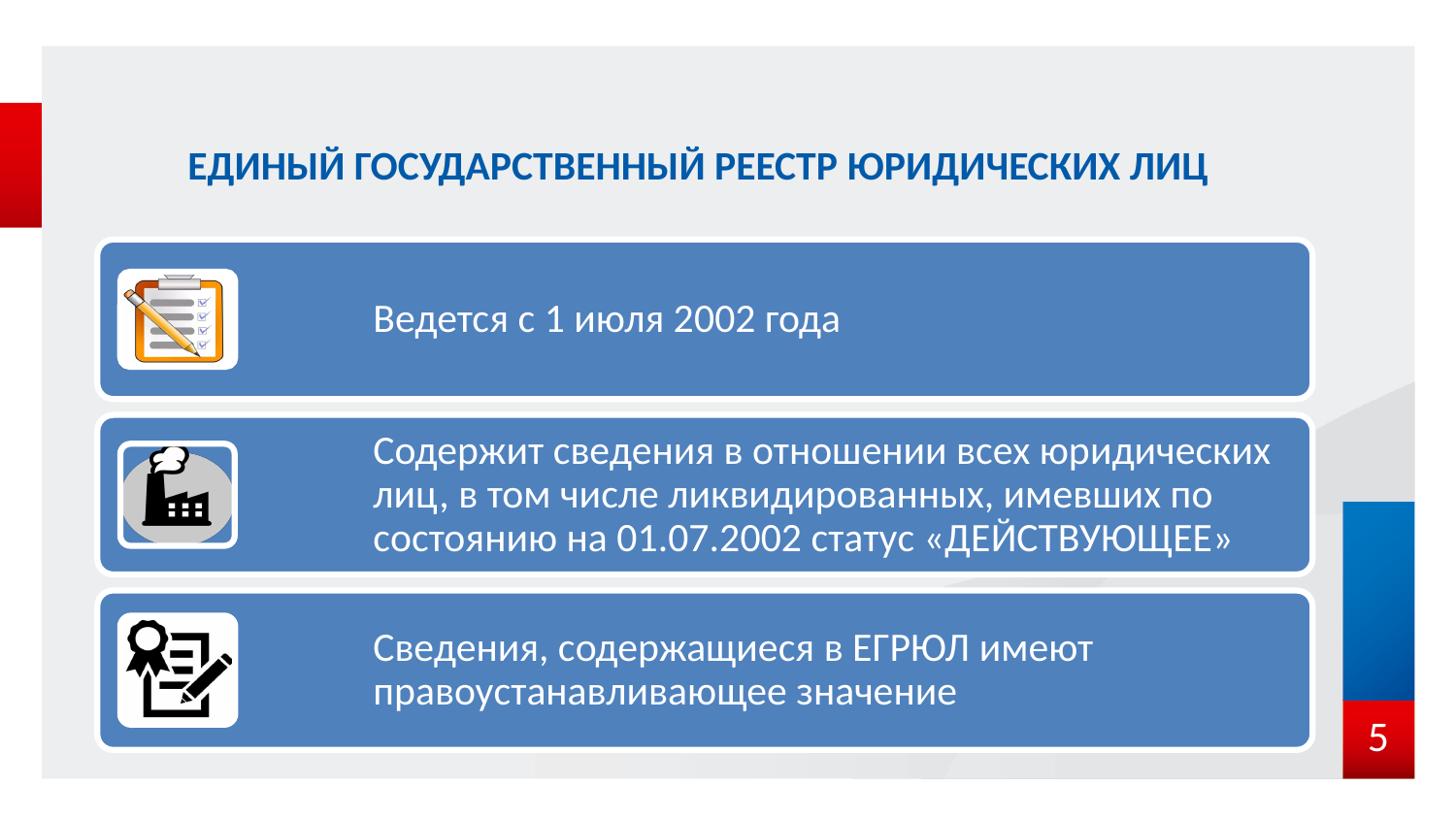

# ЕДИНЫЙ ГОСУДАРСТВЕННЫЙ РЕЕСТР ЮРИДИЧЕСКИХ ЛИЦ
Ведется с 1 июля 2002 года
Содержит сведения в отношении всех юридических лиц, в том числе ликвидированных, имевших по состоянию на 01.07.2002 статус «ДЕЙСТВУЮЩЕЕ»
Сведения, содержащиеся в ЕГРЮЛ имеют правоустанавливающее значение
5